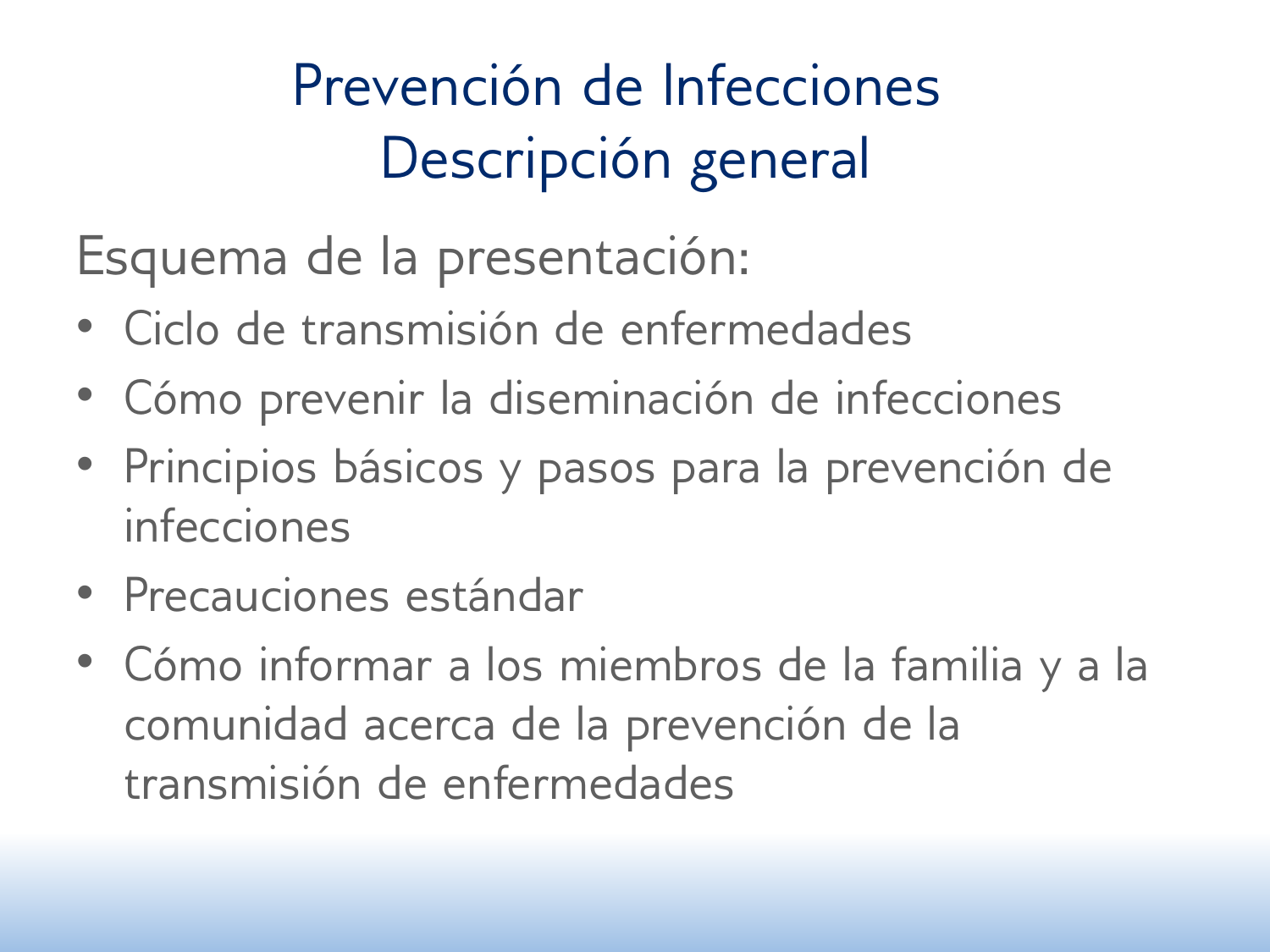

# Prevención de Infecciones Descripción general
Esquema de la presentación:
Ciclo de transmisión de enfermedades
Cómo prevenir la diseminación de infecciones
Principios básicos y pasos para la prevención de infecciones
Precauciones estándar
Cómo informar a los miembros de la familia y a la comunidad acerca de la prevención de la transmisión de enfermedades